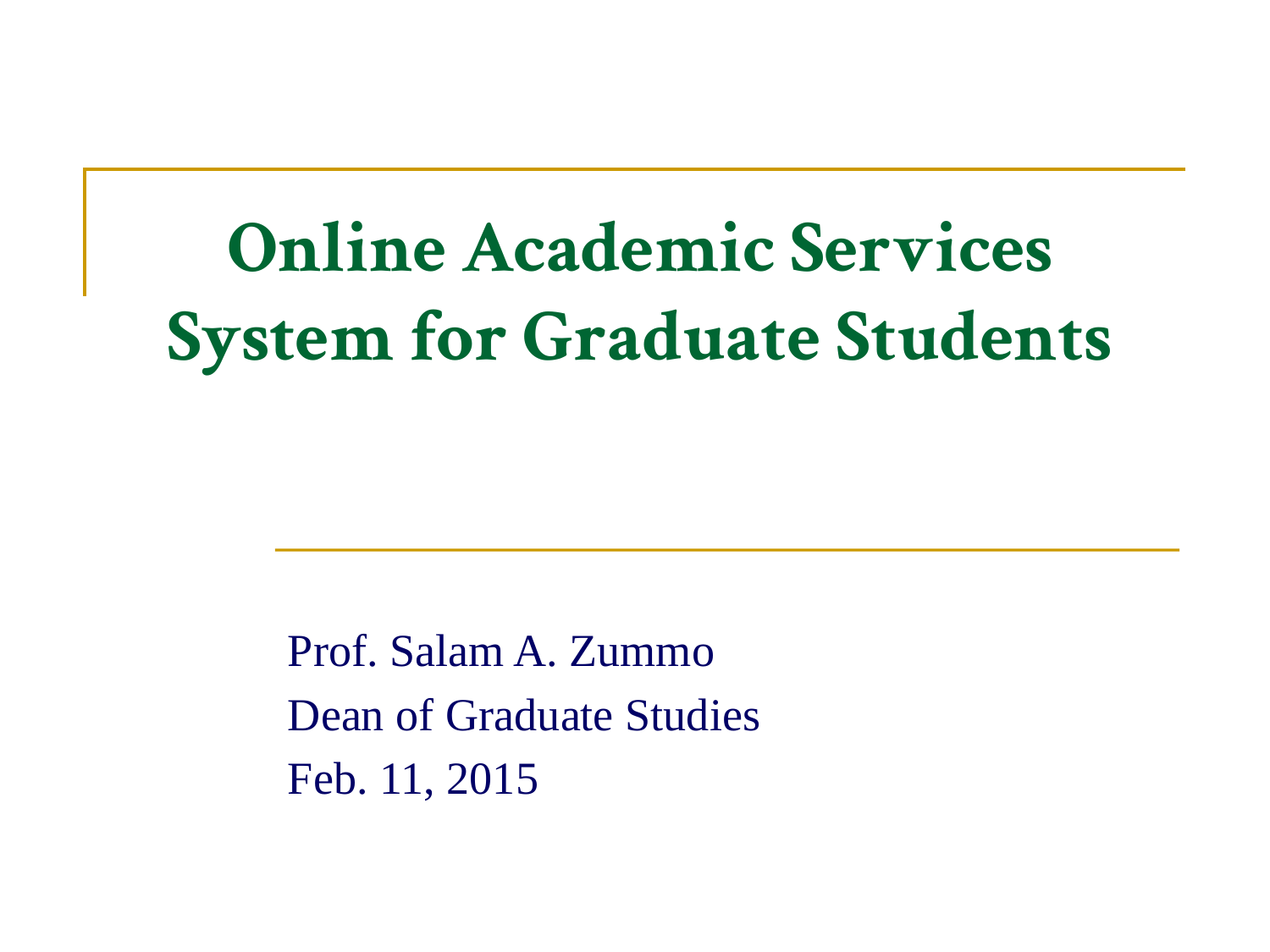

# Online Academic Services System for Graduate Students

Prof. Salam A. Zummo
Dean of Graduate Studies
Feb. 11, 2015